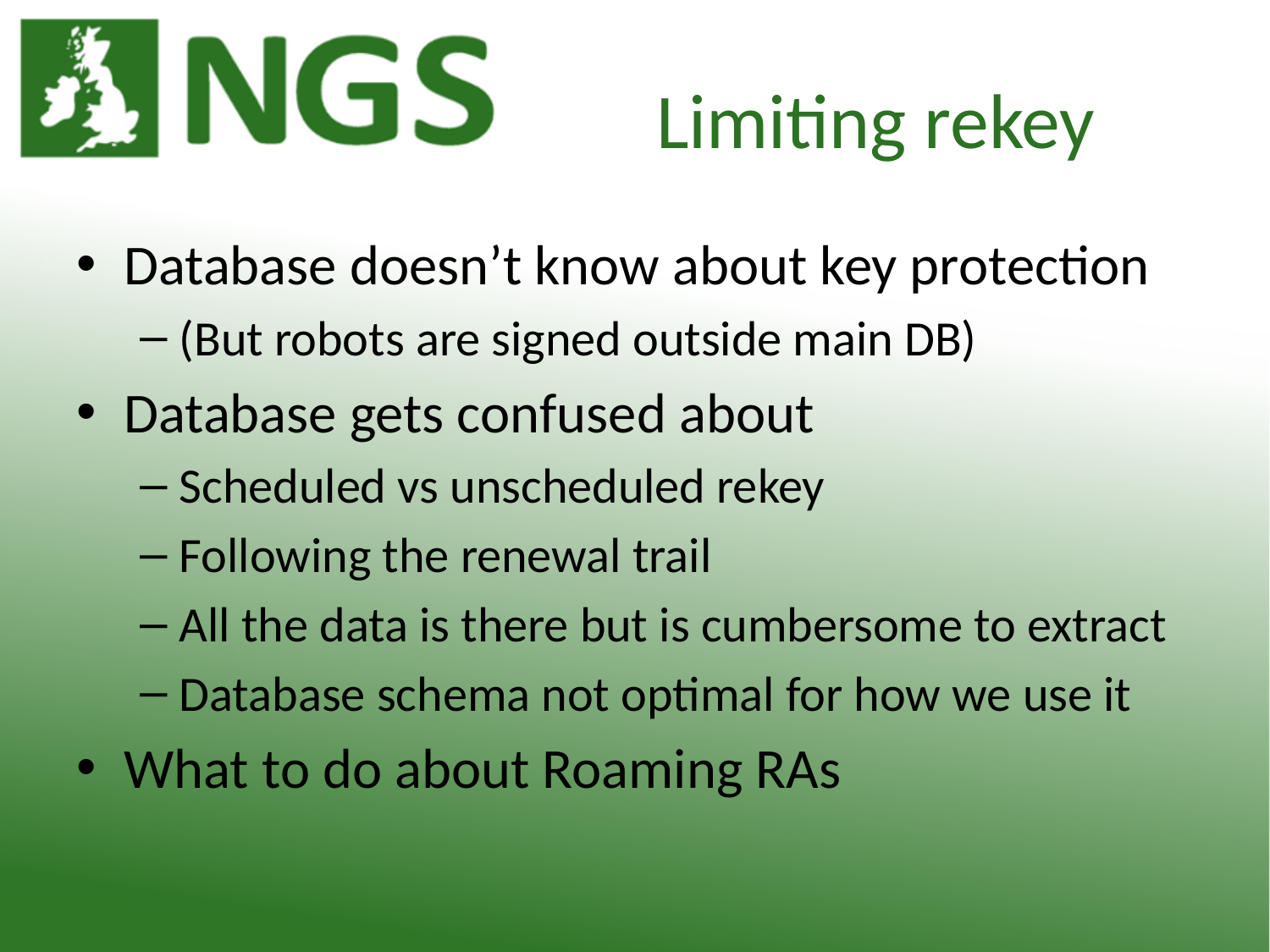

# Limiting rekey
Database doesn’t know about key protection
(But robots are signed outside main DB)
Database gets confused about
Scheduled vs unscheduled rekey
Following the renewal trail
All the data is there but is cumbersome to extract
Database schema not optimal for how we use it
What to do about Roaming RAs